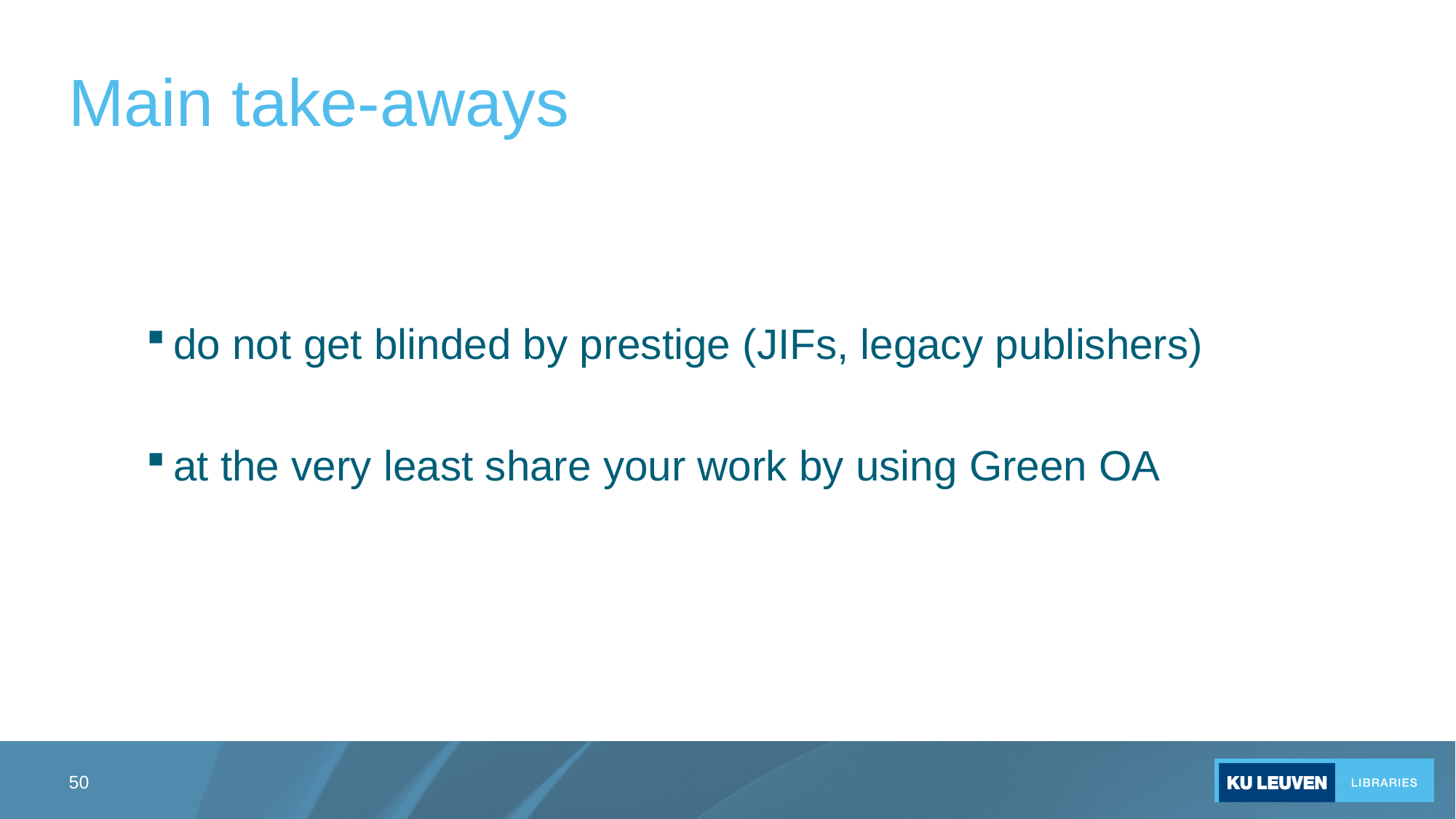

# Main take-aways

do not get blinded by prestige (JIFs, legacy publishers)

at the very least share your work by using Green OA
50